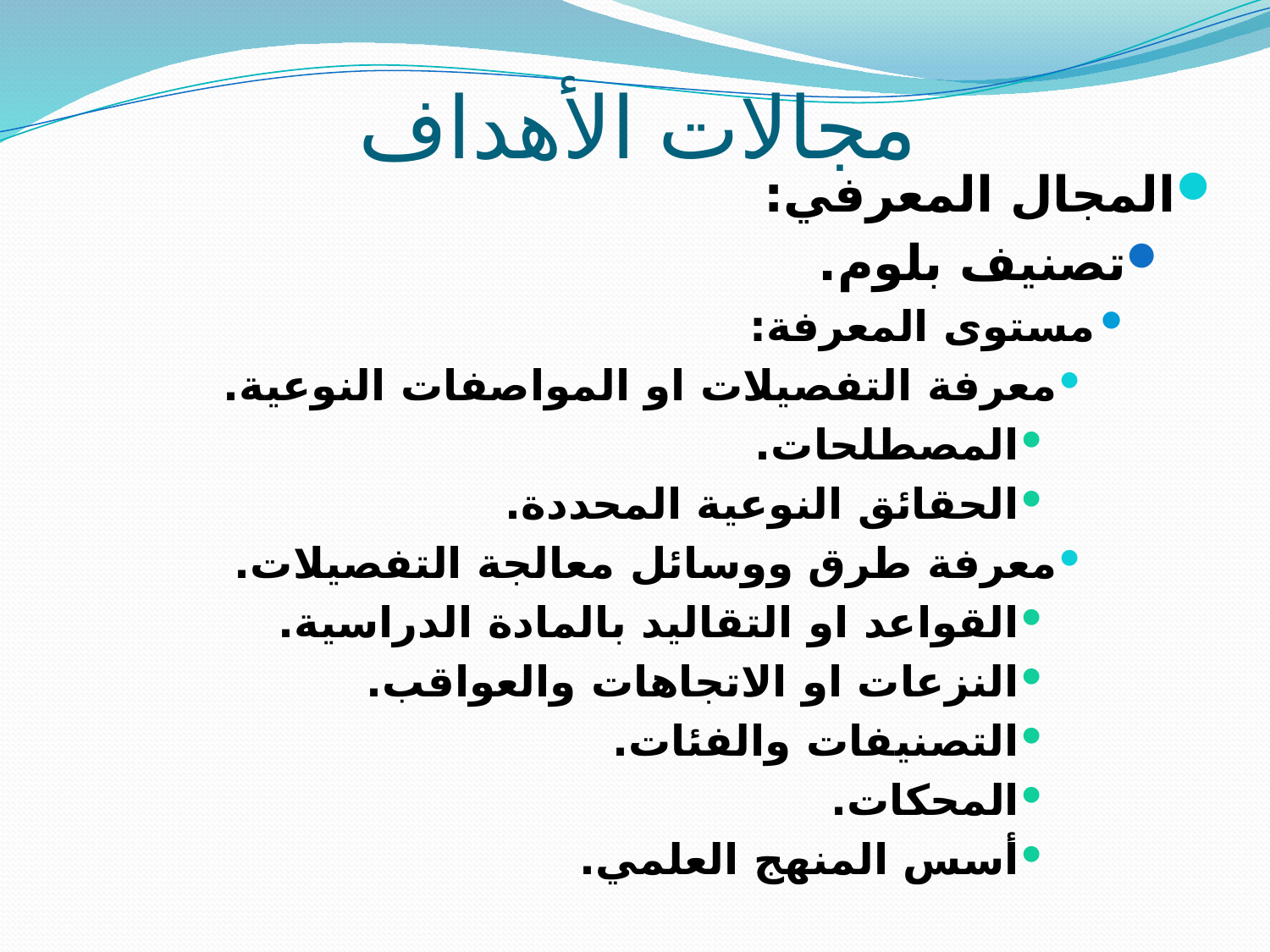

# مجالات الأهداف
المجال المعرفي:
تصنيف بلوم.
مستوى المعرفة:
معرفة التفصيلات او المواصفات النوعية.
المصطلحات.
الحقائق النوعية المحددة.
معرفة طرق ووسائل معالجة التفصيلات.
القواعد او التقاليد بالمادة الدراسية.
النزعات او الاتجاهات والعواقب.
التصنيفات والفئات.
المحكات.
أسس المنهج العلمي.